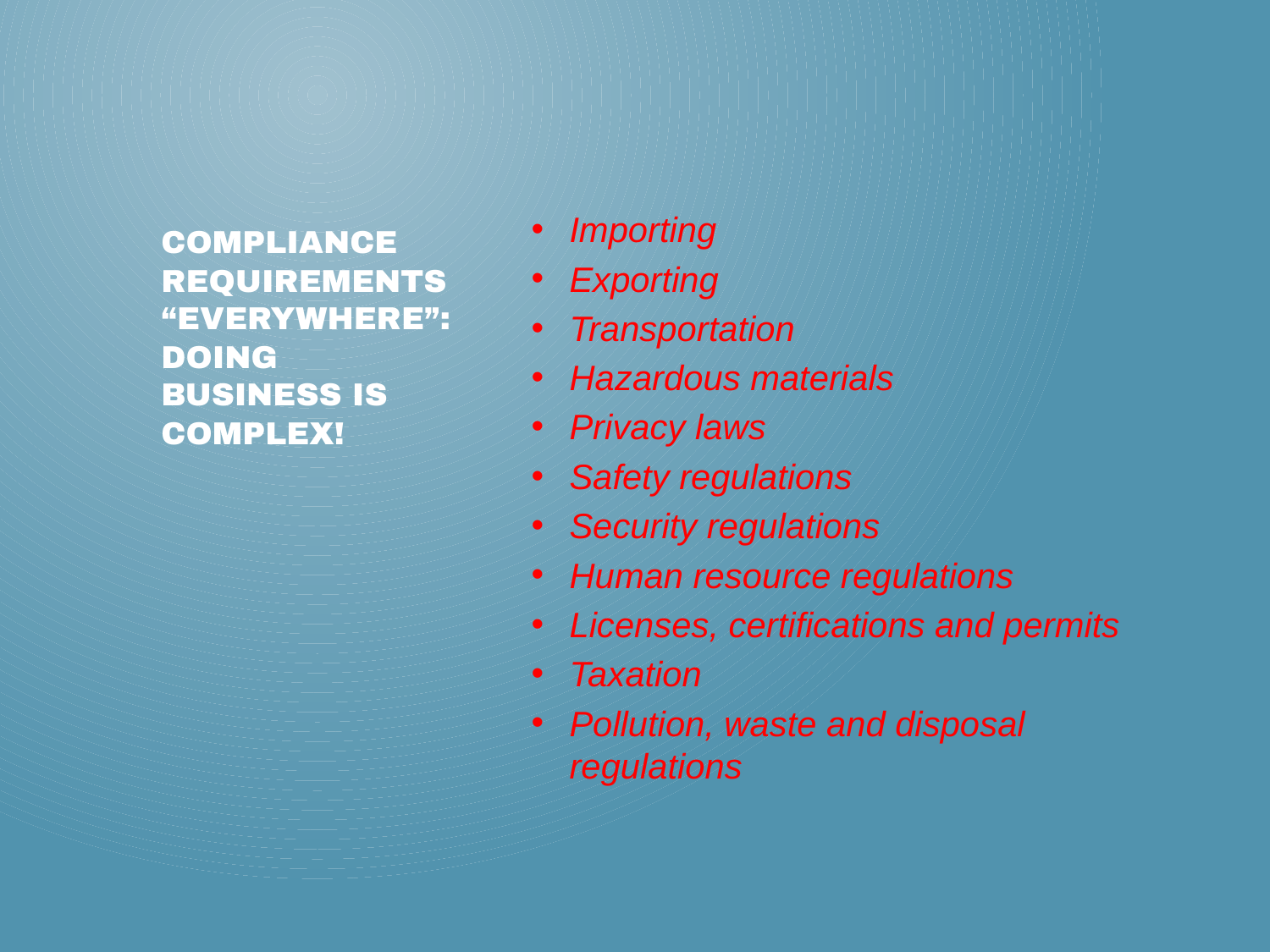

Importing
Exporting
Transportation
Hazardous materials
Privacy laws
Safety regulations
Security regulations
Human resource regulations
Licenses, certifications and permits
Taxation
Pollution, waste and disposal regulations

# Compliance requirements “everywhere”: doing business is complex!